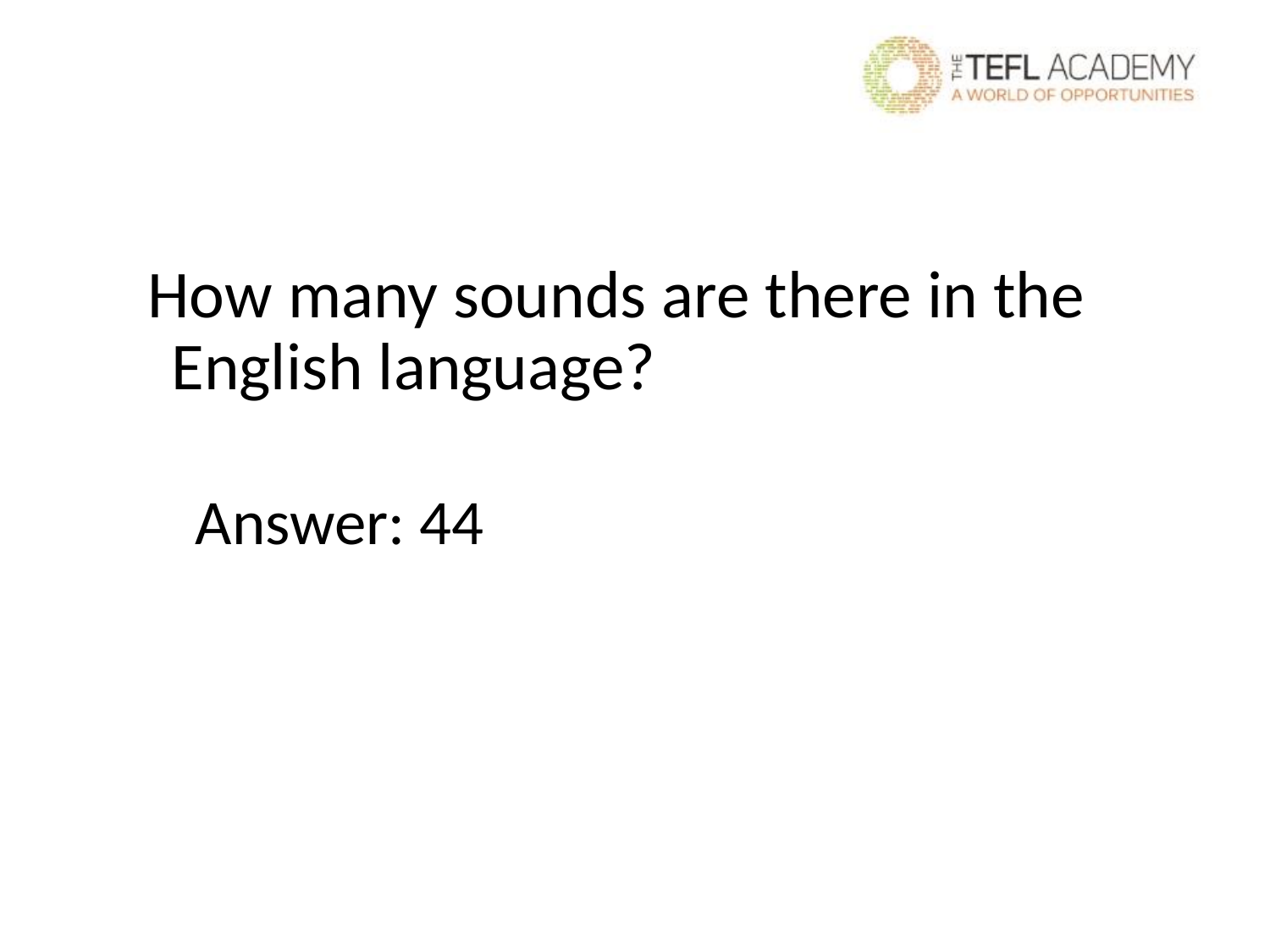

How many sounds are there in the English language?

Answer: 44